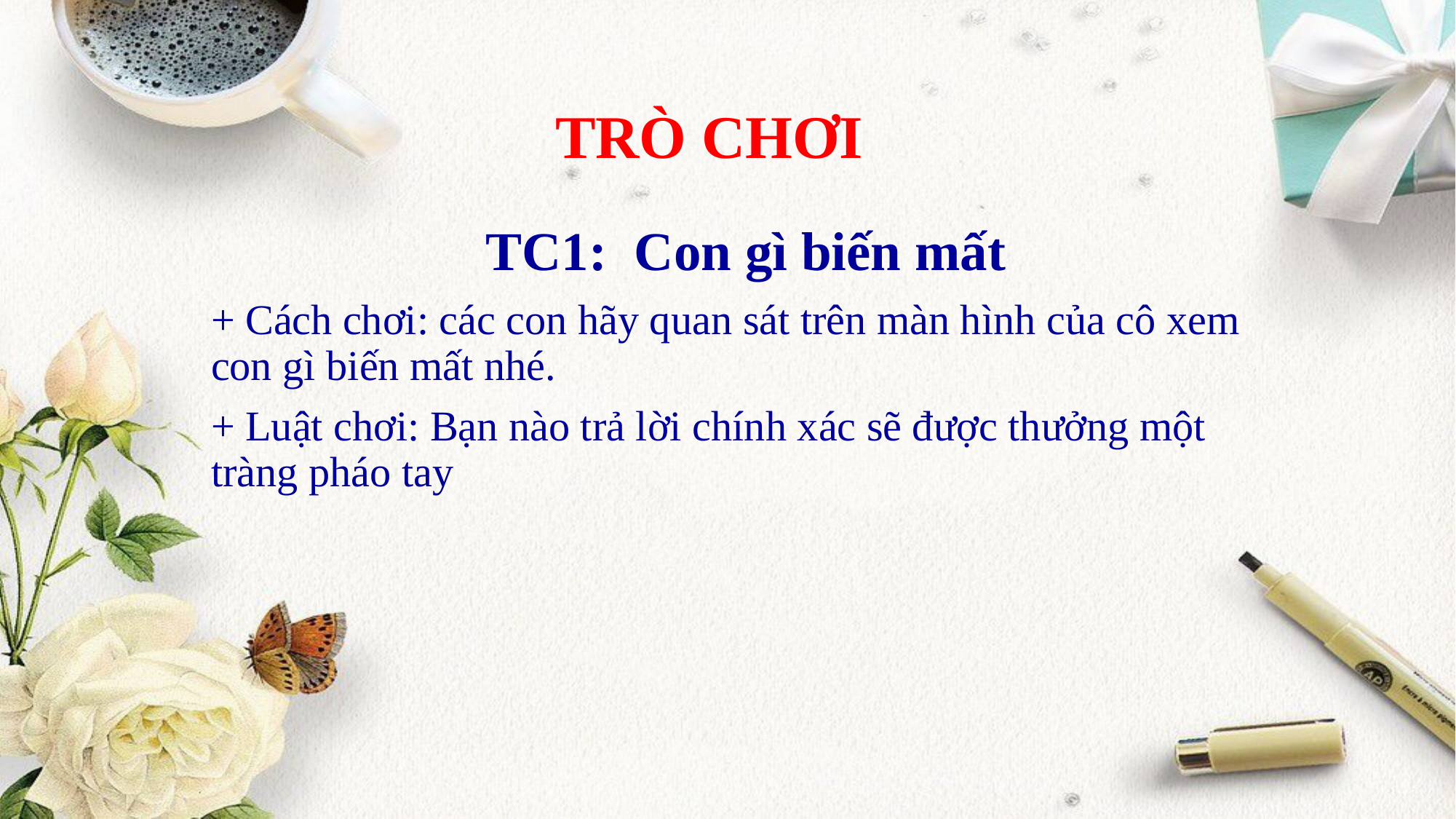

# TRÒ CHƠI
TC1:  Con gì biến mất
+ Cách chơi: các con hãy quan sát trên màn hình của cô xem con gì biến mất nhé.
+ Luật chơi: Bạn nào trả lời chính xác sẽ được thưởng một tràng pháo tay